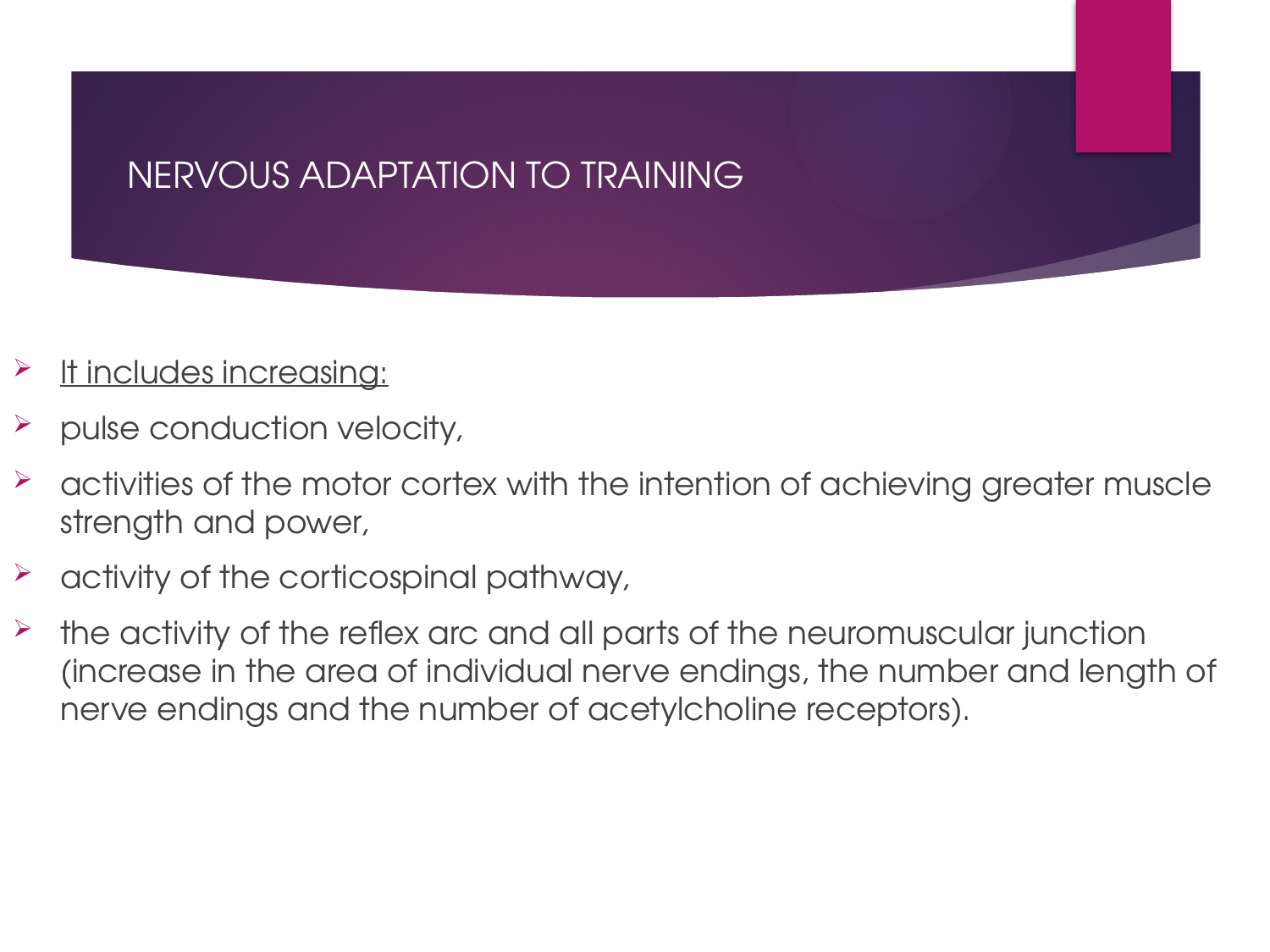

# NERVOUS ADAPTATION TO TRAINING
It includes increasing:
pulse conduction velocity,
activities of the motor cortex with the intention of achieving greater muscle strength and power,
activity of the corticospinal pathway,
the activity of the reflex arc and all parts of the neuromuscular junction (increase in the area of individual nerve endings, the number and length of nerve endings and the number of acetylcholine receptors).